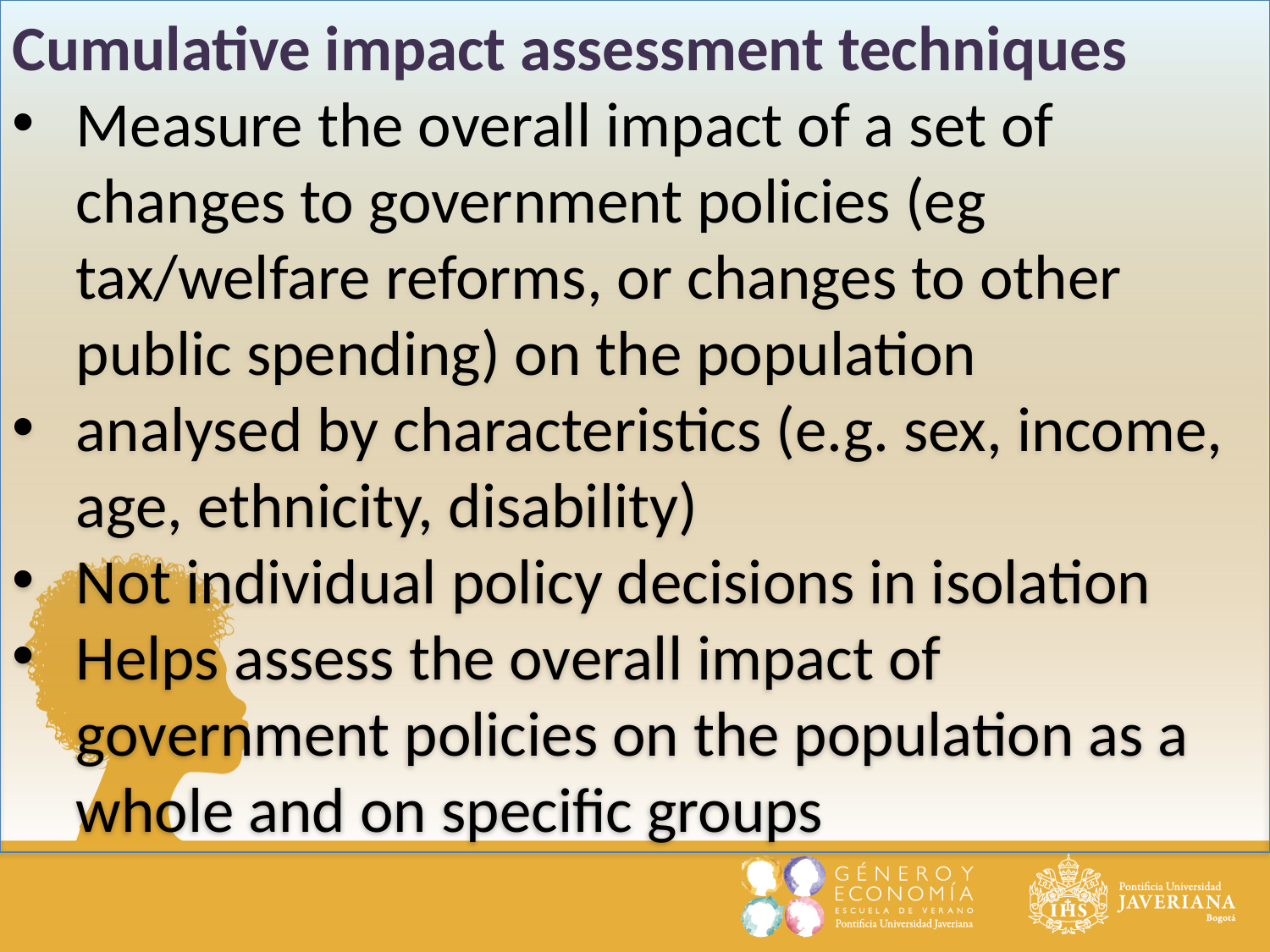

Cumulative impact assessment techniques
Measure the overall impact of a set of changes to government policies (eg tax/welfare reforms, or changes to other public spending) on the population
analysed by characteristics (e.g. sex, income, age, ethnicity, disability)
Not individual policy decisions in isolation
Helps assess the overall impact of government policies on the population as a whole and on specific groups